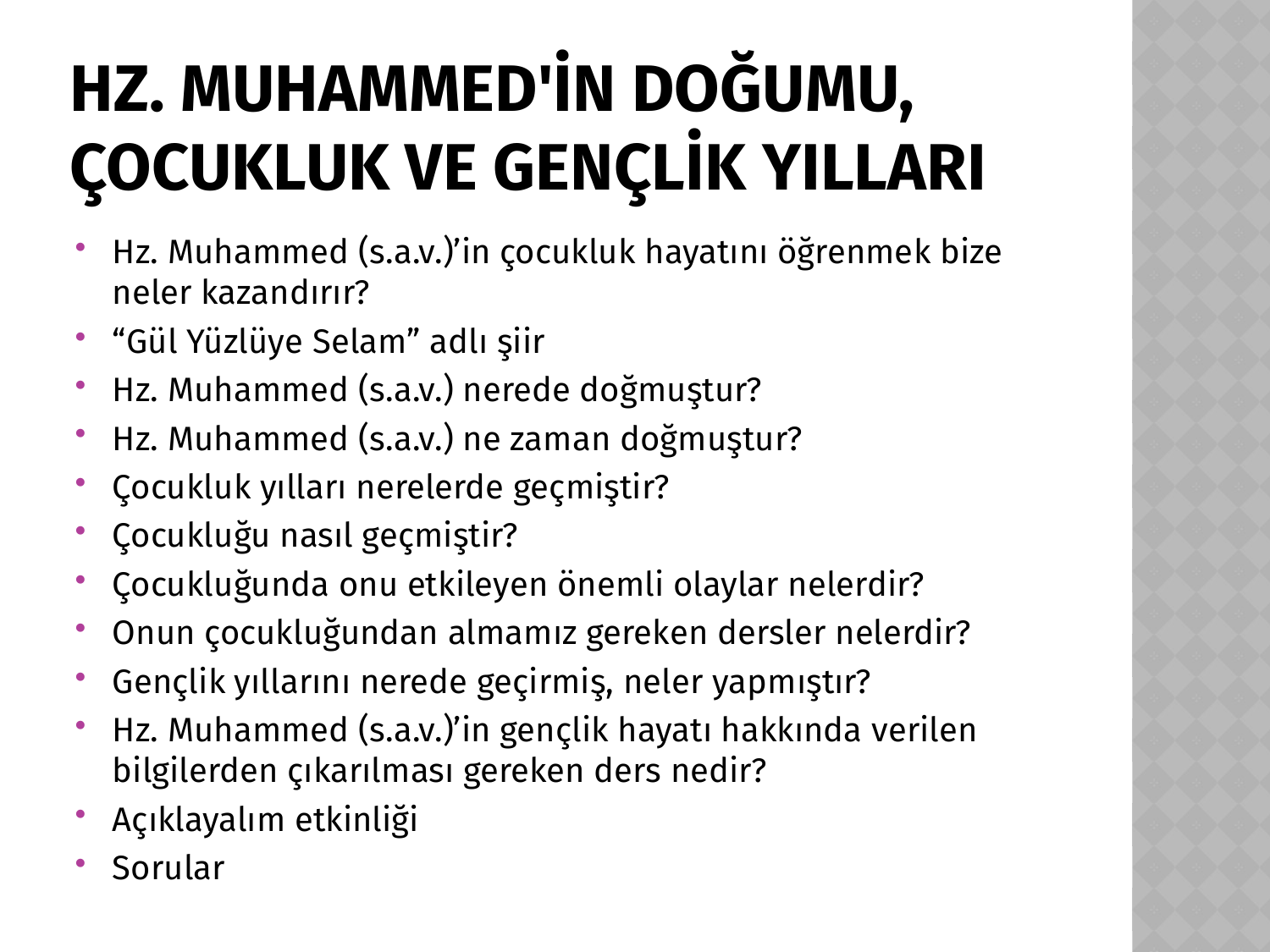

# Hz. Muhammed'in Doğumu, Çocukluk ve Gençlik Yılları
Hz. Muhammed (s.a.v.)’in çocukluk hayatını öğrenmek bize neler kazandırır?
“Gül Yüzlüye Selam” adlı şiir
Hz. Muhammed (s.a.v.) nerede doğmuştur?
Hz. Muhammed (s.a.v.) ne zaman doğmuştur?
Çocukluk yılları nerelerde geçmiştir?
Çocukluğu nasıl geçmiştir?
Çocukluğunda onu etkileyen önemli olaylar nelerdir?
Onun çocukluğundan almamız gereken dersler nelerdir?
Gençlik yıllarını nerede geçirmiş, neler yapmıştır?
Hz. Muhammed (s.a.v.)’in gençlik hayatı hakkında verilen bilgilerden çıkarılması gereken ders nedir?
Açıklayalım etkinliği
Sorular